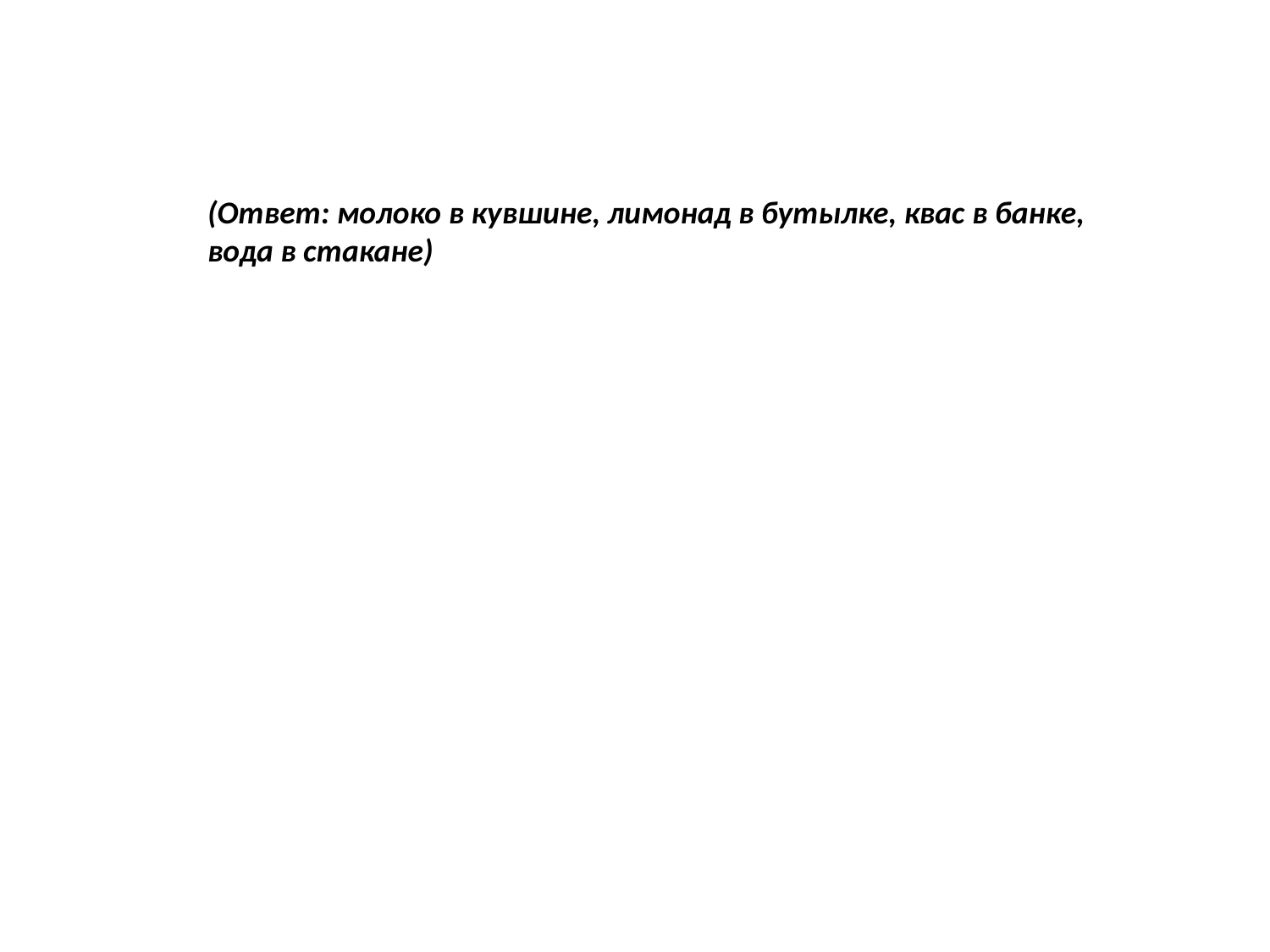

(Ответ: молоко в кувшине, лимонад в бутылке, квас в банке, вода в стакане)